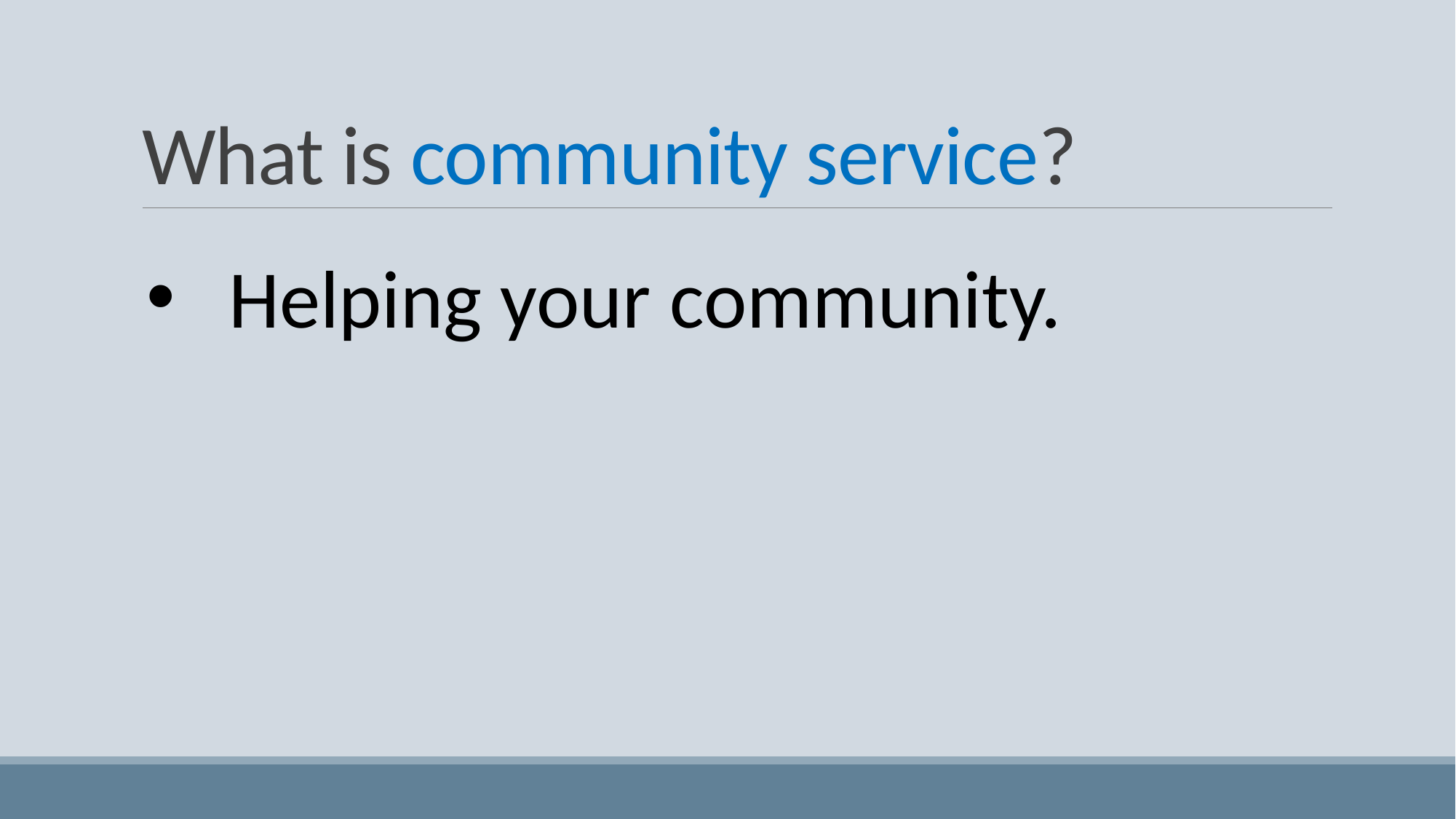

# What is community service?
Helping your community.